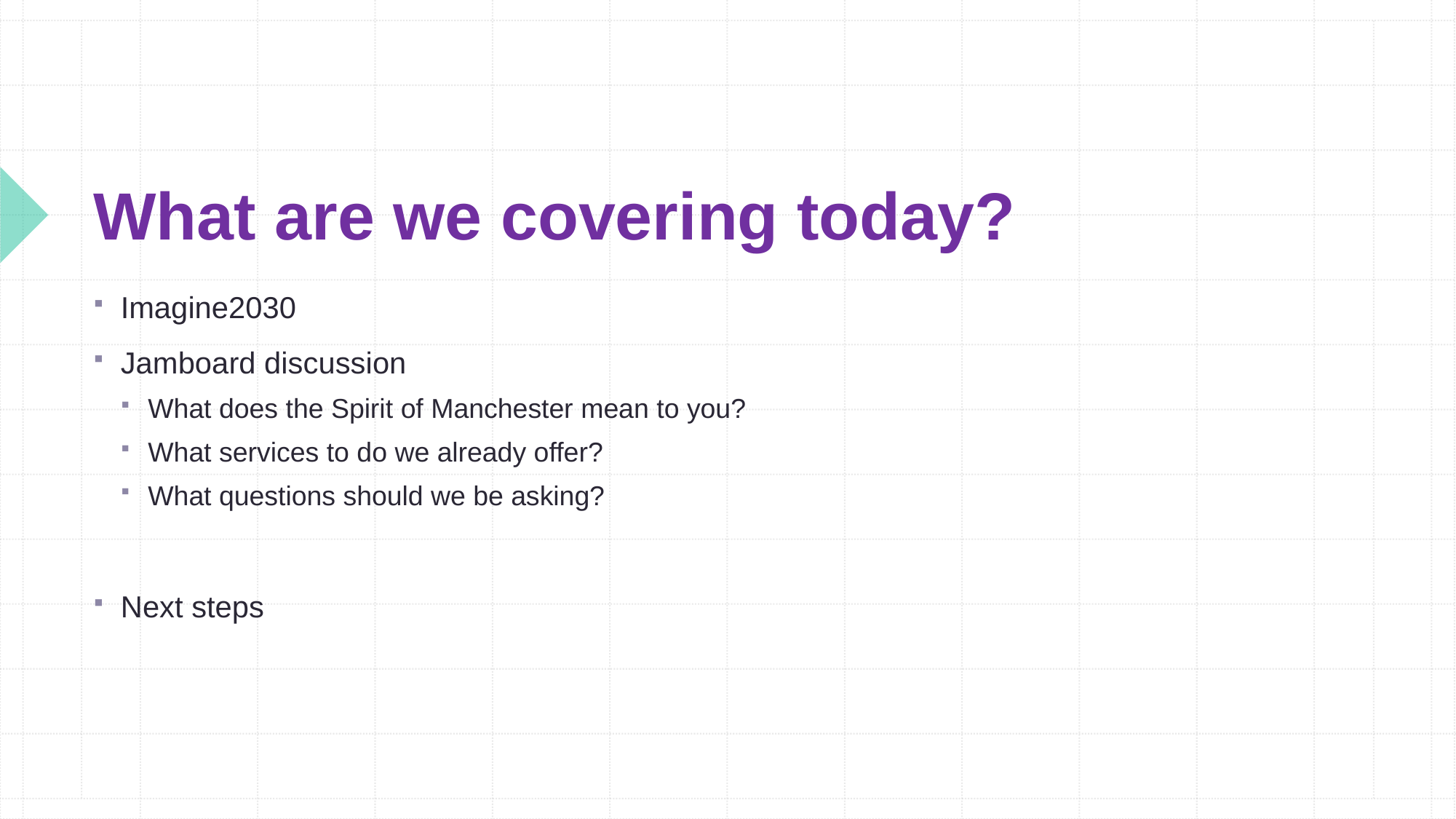

# What are we covering today?
Imagine2030
Jamboard discussion
What does the Spirit of Manchester mean to you?
What services to do we already offer?
What questions should we be asking?

Next steps